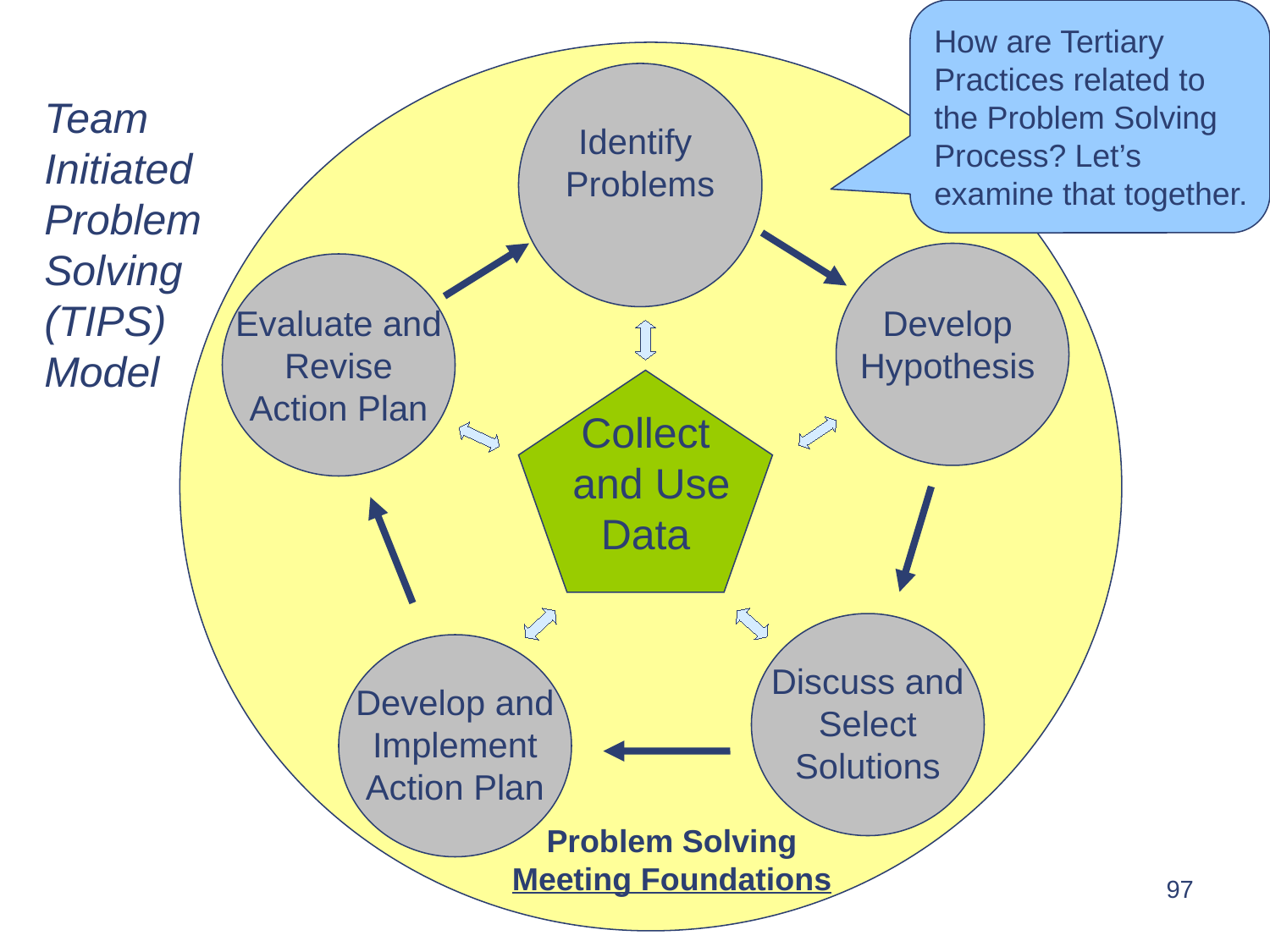

How are Tertiary
Practices related to
the Problem Solving
Process? Let’s
examine that together.

Identify
Problems

Team Initiated Problem Solving (TIPS) Model

Develop
Hypothesis

Evaluate and
Revise
Action Plan

Collect
 and Use
Data

Discuss and
Select
Solutions

Develop and
Implement
Action Plan

Problem Solving Meeting Foundations
97